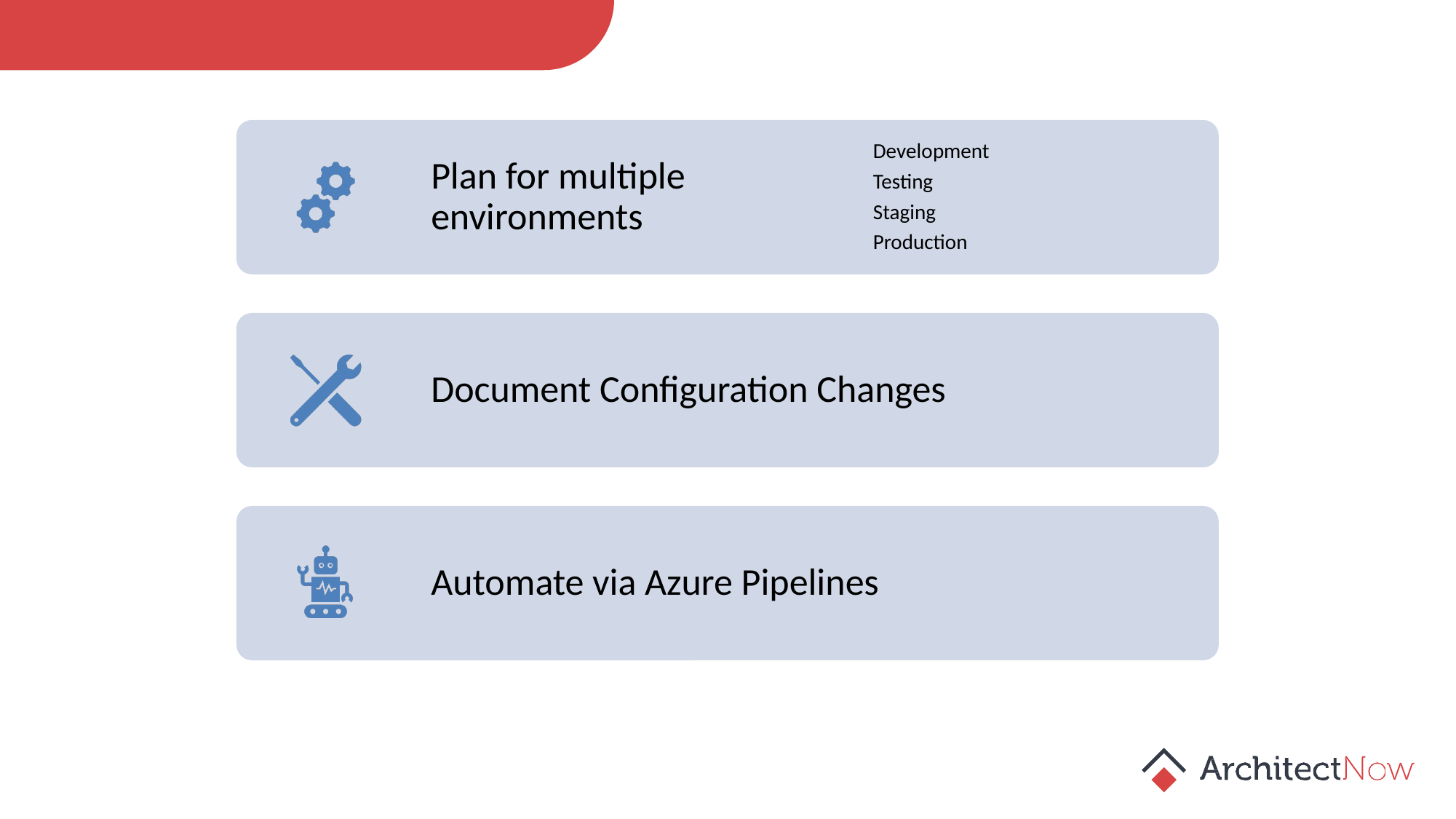

Plan for multiple environments
Development
Testing
Staging
Production
Document Configuration Changes
Automate via Azure Pipelines